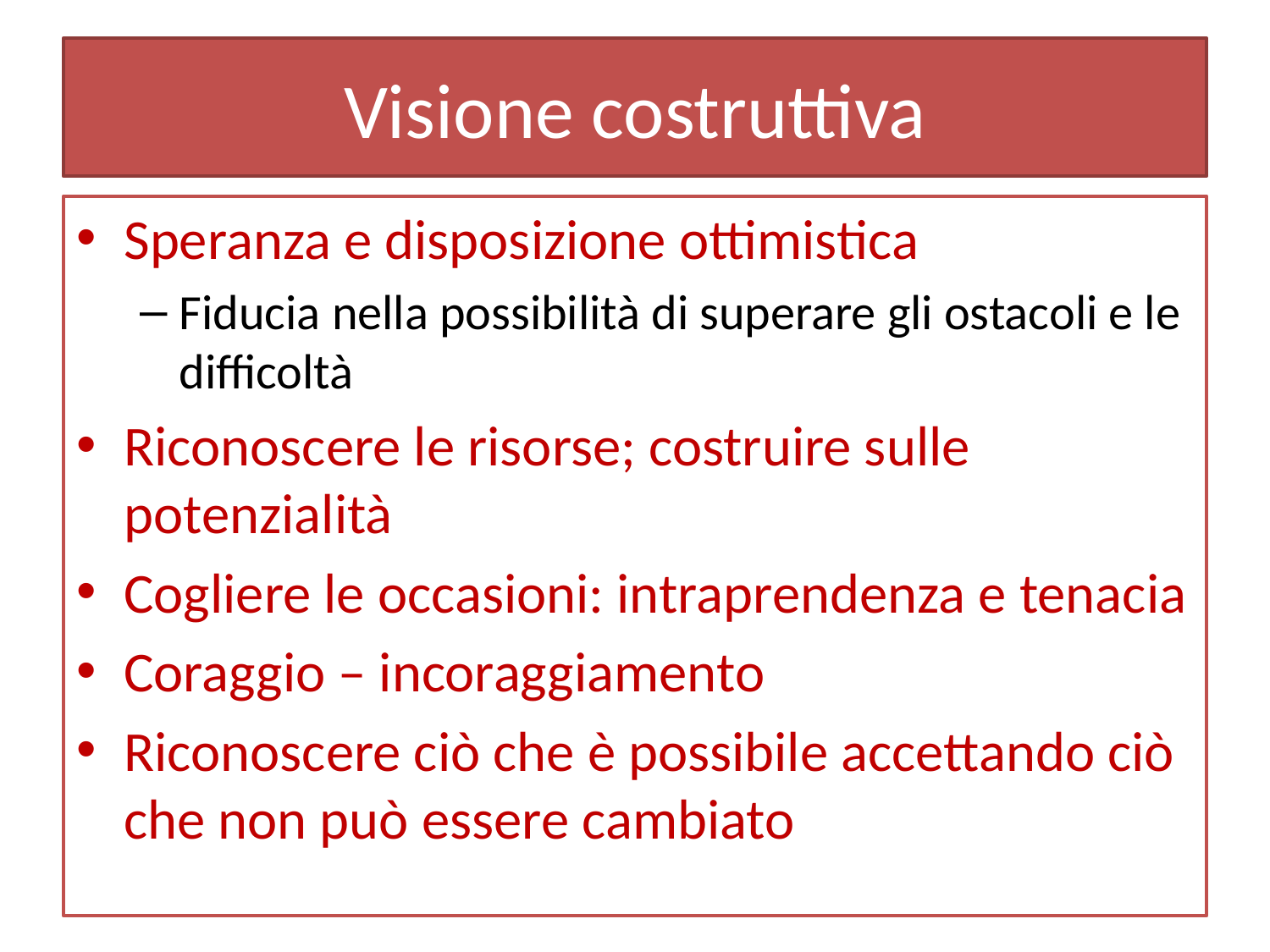

# Visione costruttiva
Speranza e disposizione ottimistica
Fiducia nella possibilità di superare gli ostacoli e le difficoltà
Riconoscere le risorse; costruire sulle potenzialità
Cogliere le occasioni: intraprendenza e tenacia
Coraggio – incoraggiamento
Riconoscere ciò che è possibile accettando ciò che non può essere cambiato